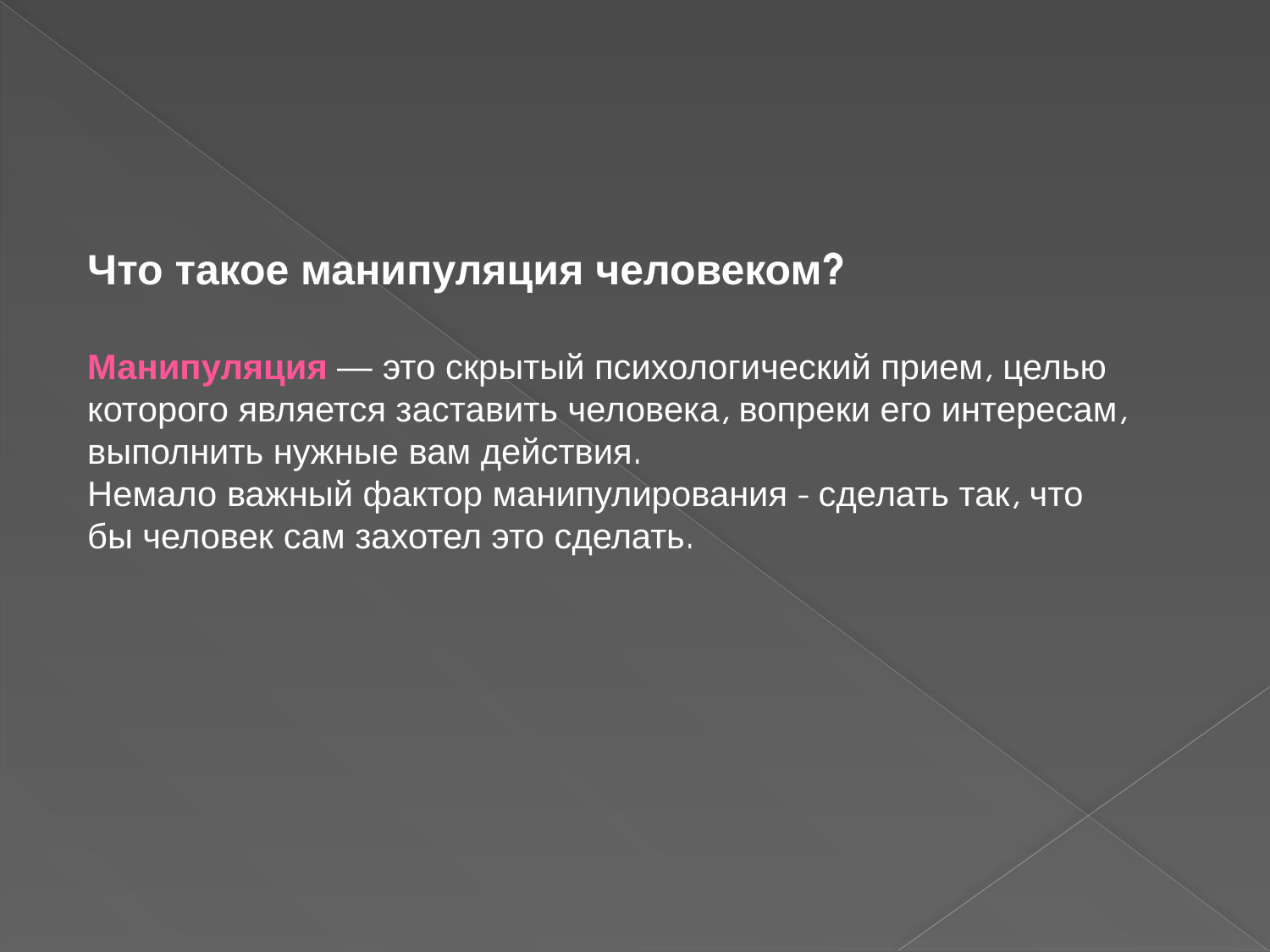

Что такое манипуляция человеком?

Манипуляция — это скрытый психологический прием, целью которого является заставить человека, вопреки его интересам, выполнить нужные вам действия.
Немало важный фактор манипулирования - сделать так, что бы человек сам захотел это сделать.